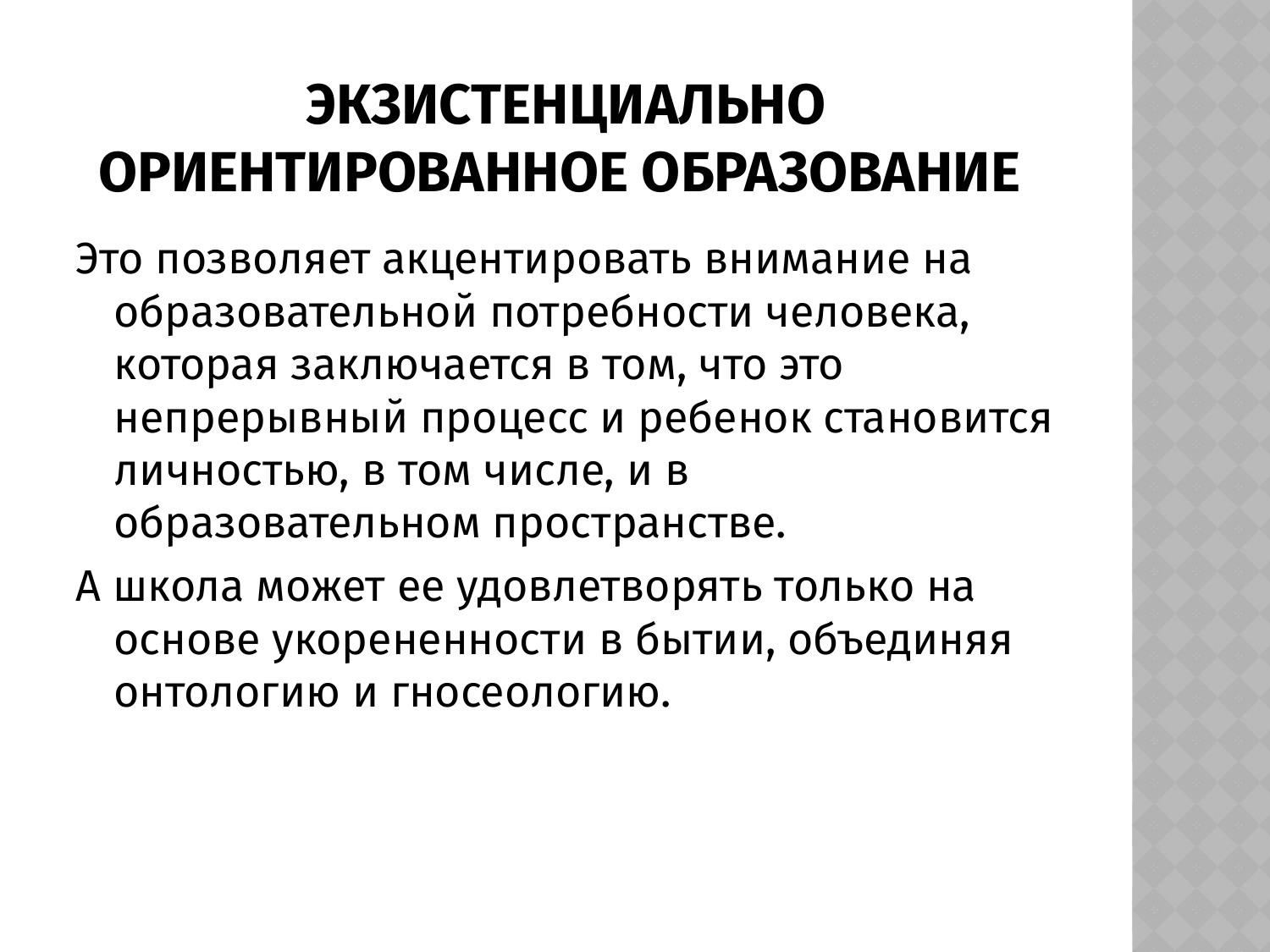

# Экзистенциально ориентированное образование
Это позволяет акцентировать внимание на образовательной потребности человека, которая заключается в том, что это непрерывный процесс и ребенок становится личностью, в том числе, и в образовательном пространстве.
А школа может ее удовлетворять только на основе укорененности в бытии, объединяя онтологию и гносеологию.
36